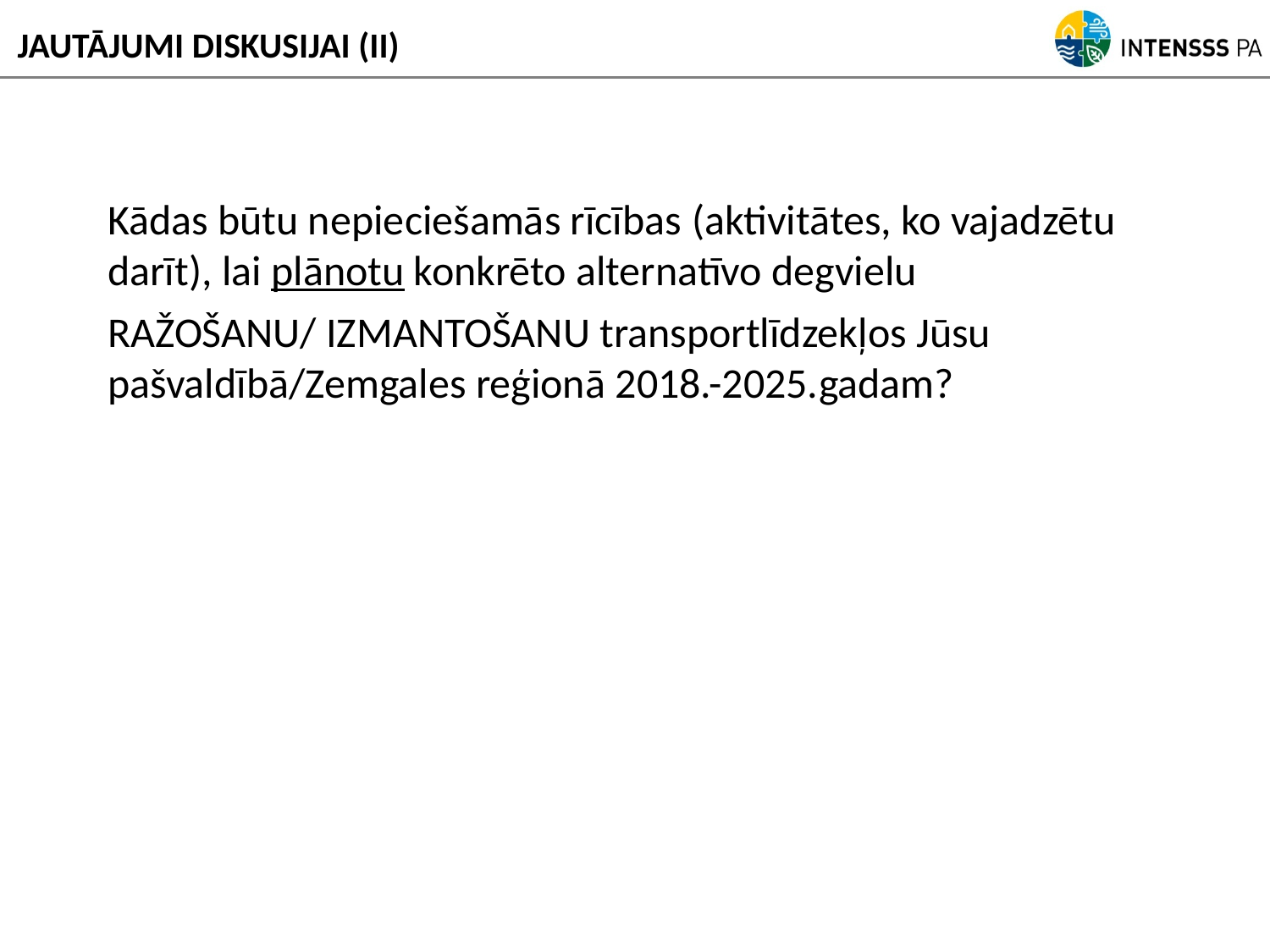

JAUTĀJUMI DISKUSIJAI (II)
Kādas būtu nepieciešamās rīcības (aktivitātes, ko vajadzētu darīt), lai plānotu konkrēto alternatīvo degvielu
RAŽOŠANU/ IZMANTOŠANU transportlīdzekļos Jūsu pašvaldībā/Zemgales reģionā 2018.-2025.gadam?